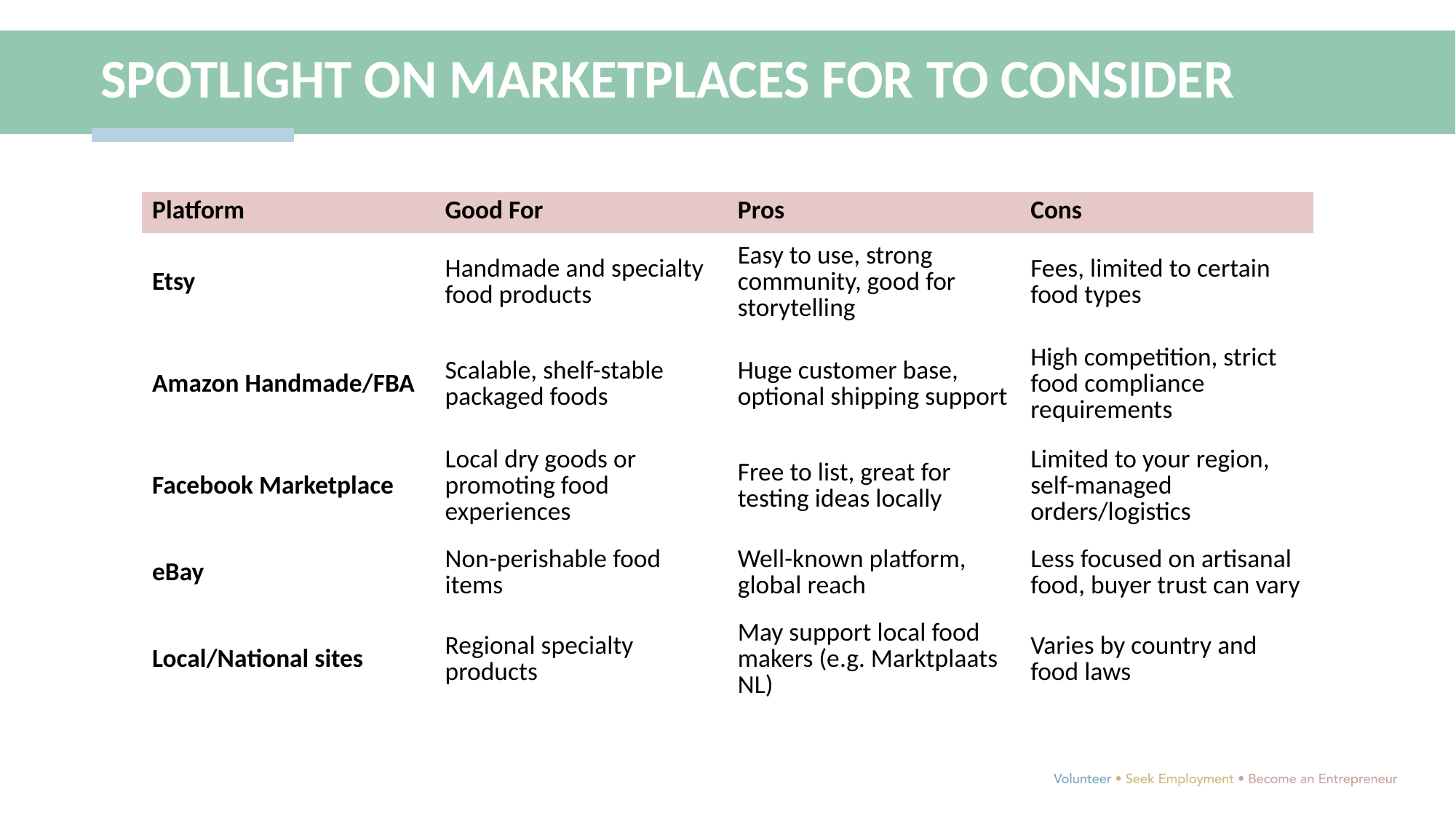

SPOTLIGHT ON MARKETPLACES FOR TO CONSIDER

| Platform | Good For | Pros | Cons |
| --- | --- | --- | --- |
| Etsy | Handmade and specialty food products | Easy to use, strong community, good for storytelling | Fees, limited to certain food types |
| Amazon Handmade/FBA | Scalable, shelf-stable packaged foods | Huge customer base, optional shipping support | High competition, strict food compliance requirements |
| Facebook Marketplace | Local dry goods or promoting food experiences | Free to list, great for testing ideas locally | Limited to your region, self-managed orders/logistics |
| eBay | Non-perishable food items | Well-known platform, global reach | Less focused on artisanal food, buyer trust can vary |
| Local/National sites | Regional specialty products | May support local food makers (e.g. Marktplaats NL) | Varies by country and food laws |